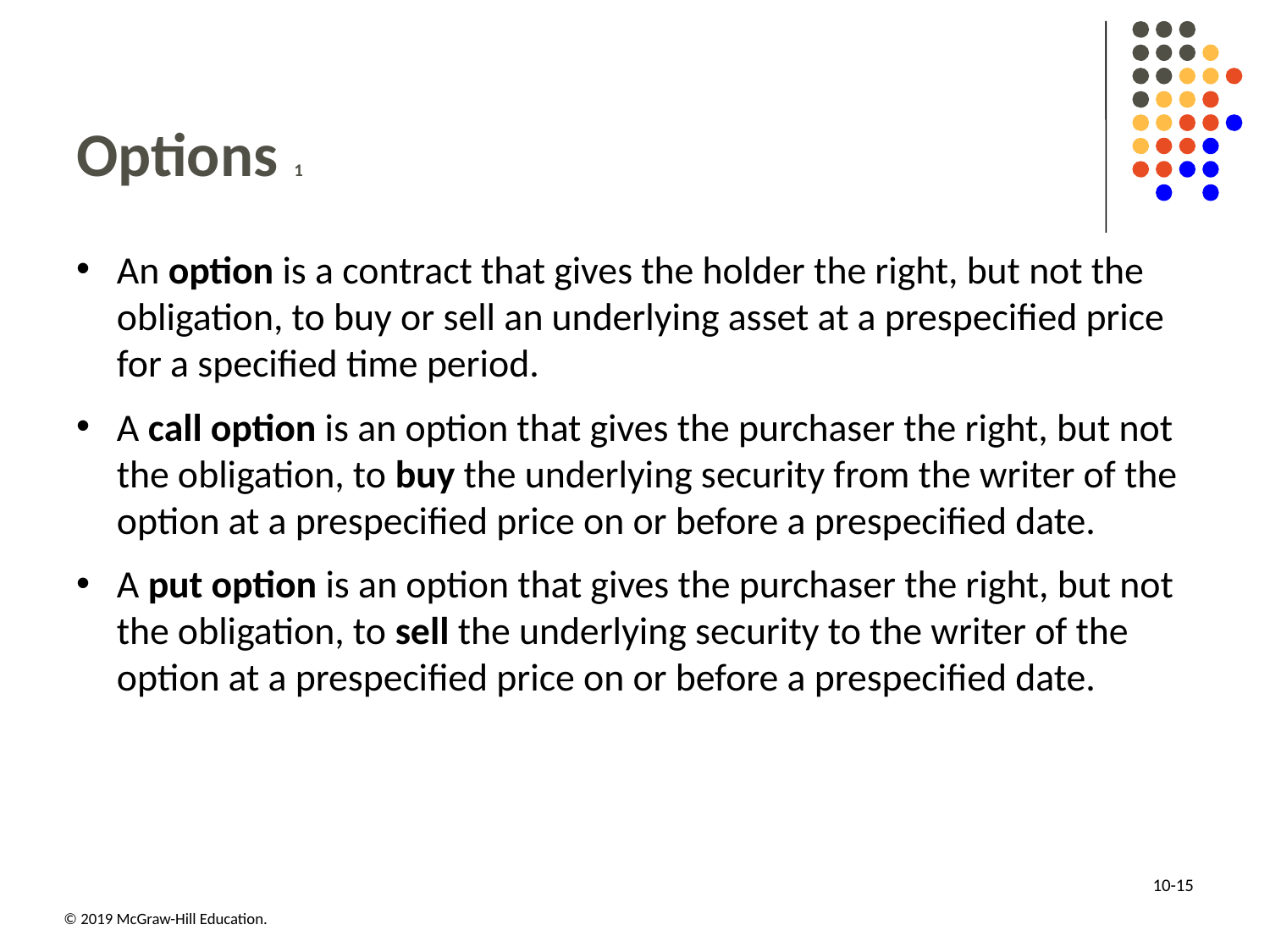

# Options 1
An option is a contract that gives the holder the right, but not the obligation, to buy or sell an underlying asset at a prespecified price for a specified time period.
A call option is an option that gives the purchaser the right, but not the obligation, to buy the underlying security from the writer of the option at a prespecified price on or before a prespecified date.
A put option is an option that gives the purchaser the right, but not the obligation, to sell the underlying security to the writer of the option at a prespecified price on or before a prespecified date.
10-15